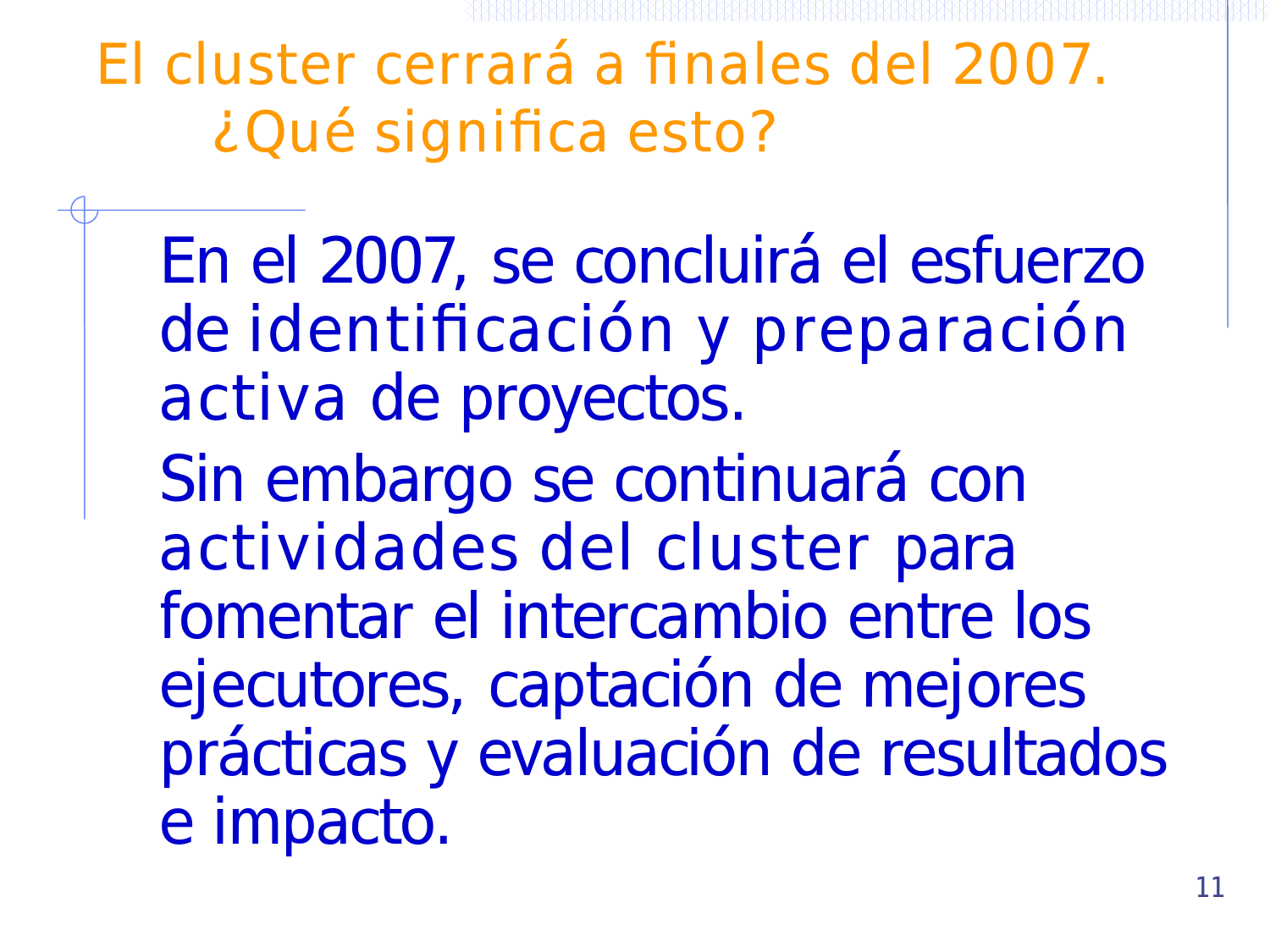

# El cluster cerrará a finales del 2007. ¿Qué significa esto?
	En el 2007, se concluirá el esfuerzo de identificación y preparación activa de proyectos.
	Sin embargo se continuará con actividades del cluster para fomentar el intercambio entre los ejecutores, captación de mejores prácticas y evaluación de resultados e impacto.
11